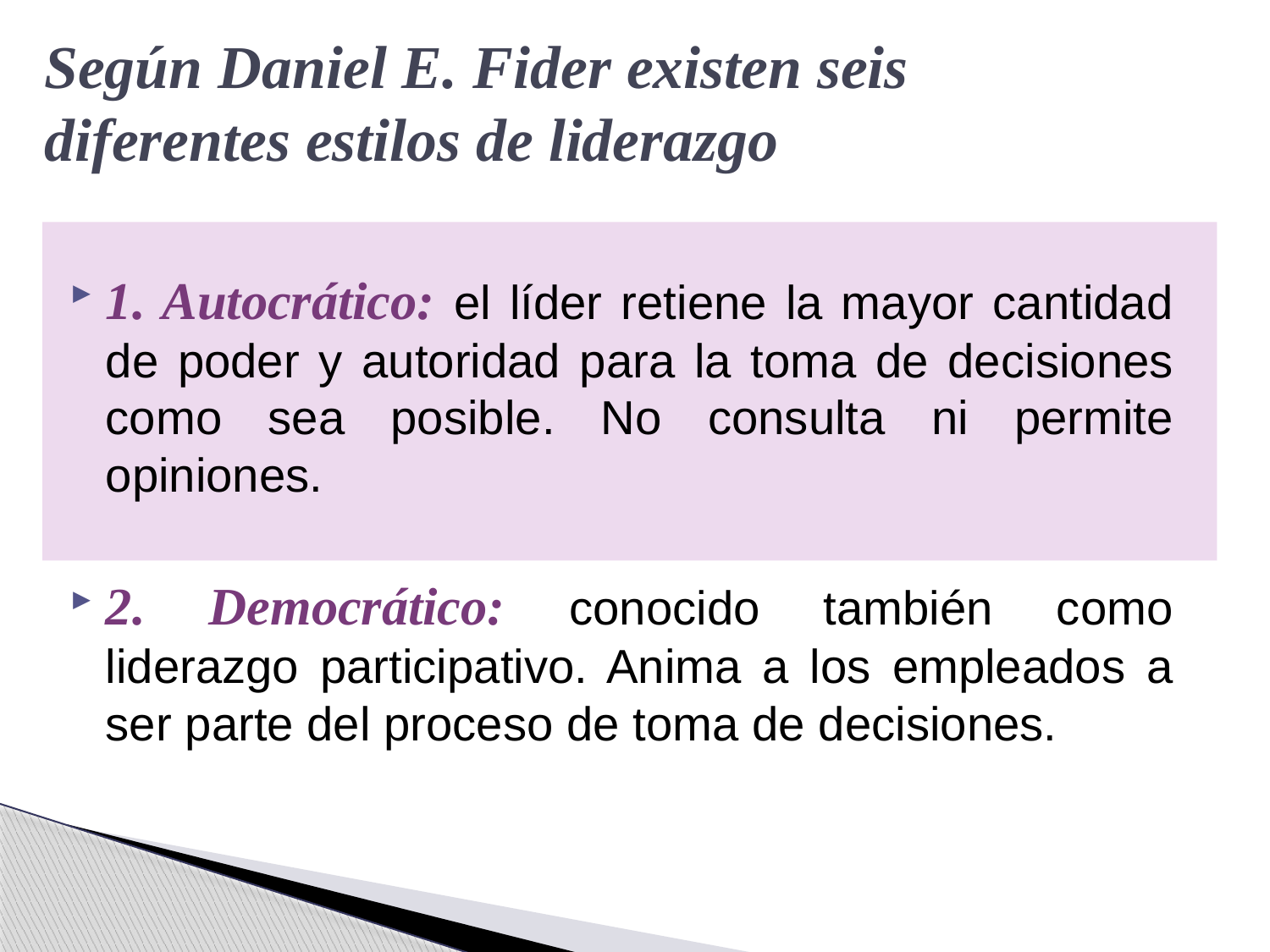

# Según Daniel E. Fider existen seis diferentes estilos de liderazgo

1. Autocrático: el líder retiene la mayor cantidad de poder y autoridad para la toma de decisiones como sea posible. No consulta ni permite opiniones.

2. Democrático: conocido también como liderazgo participativo. Anima a los empleados a ser parte del proceso de toma de decisiones.